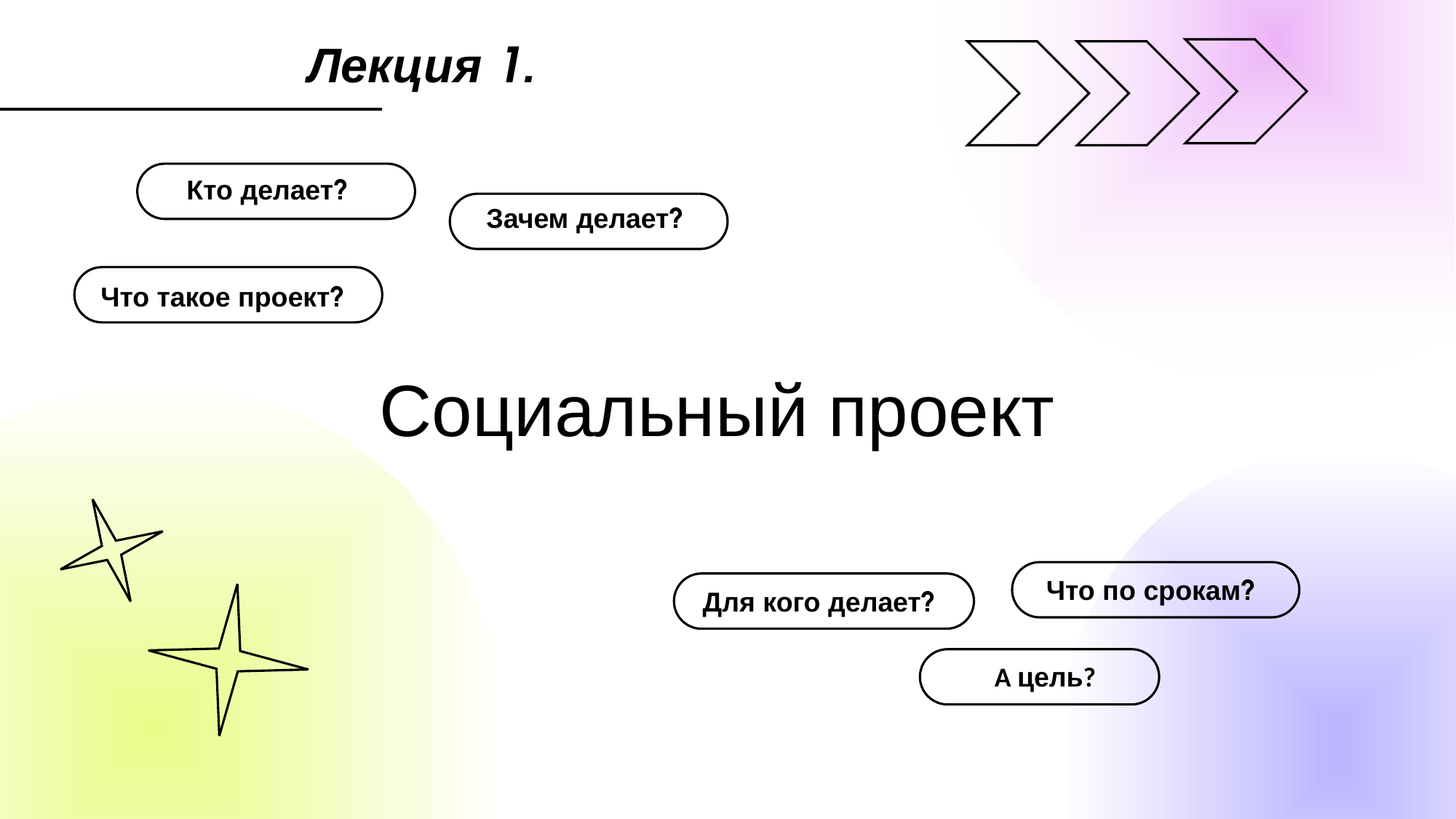

Лекция 1.

Кто делает?

Зачем делает?

Что такое проект?
Социальный проект

Что по срокам?

Для кого делает?

А цель?